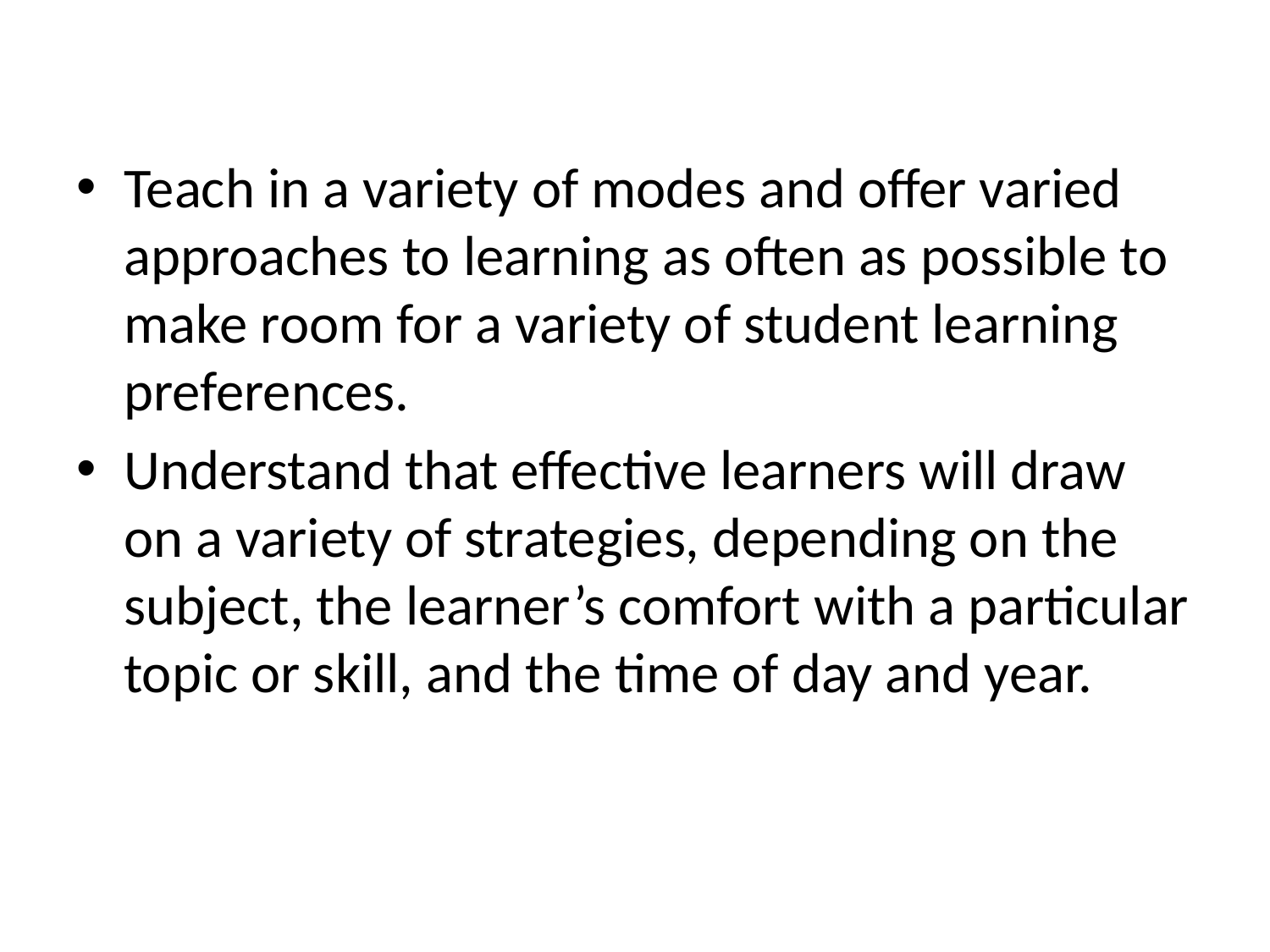

#
Teach in a variety of modes and offer varied approaches to learning as often as possible to make room for a variety of student learning preferences.
Understand that effective learners will draw on a variety of strategies, depending on the subject, the learner’s comfort with a particular topic or skill, and the time of day and year.